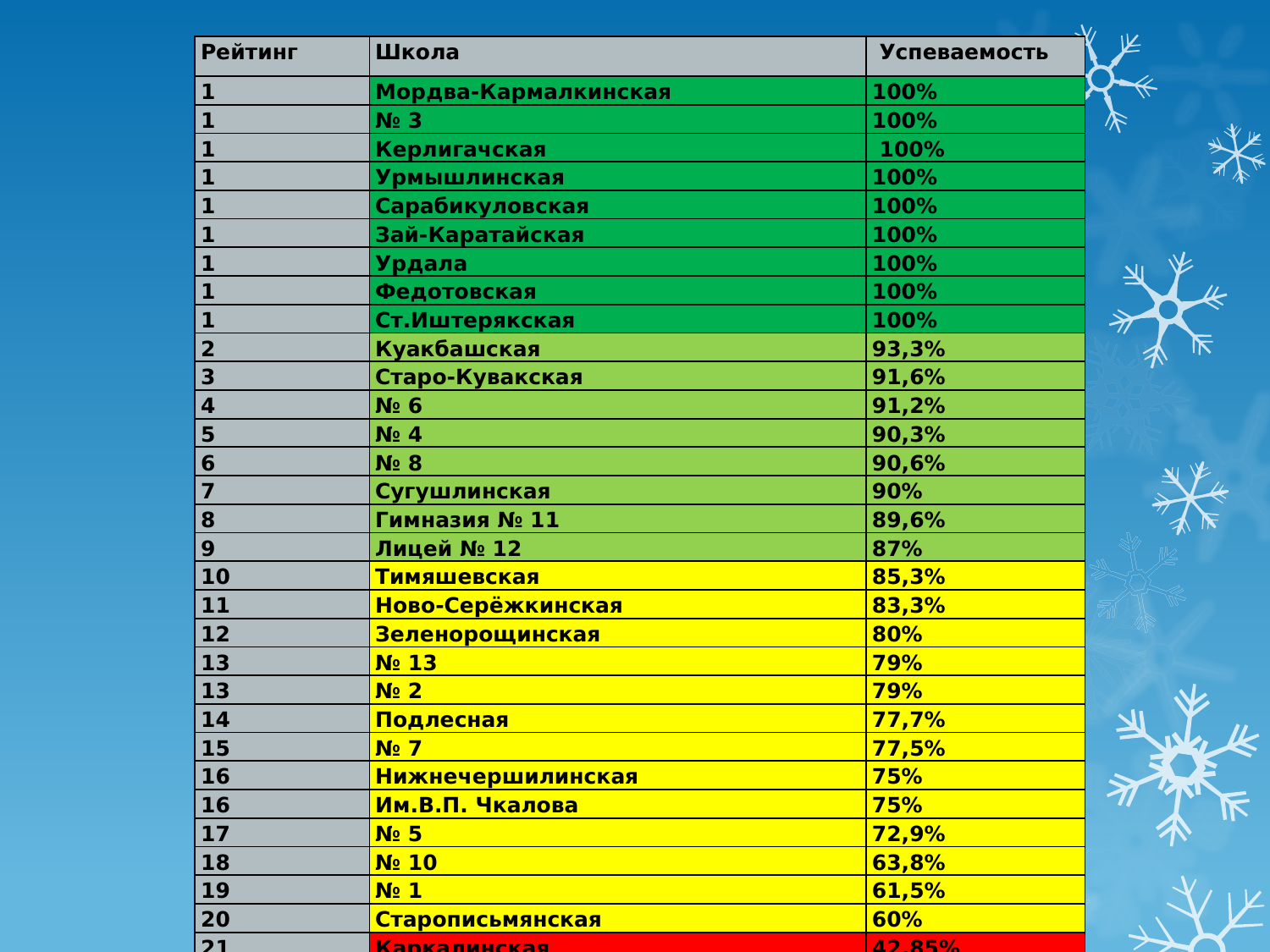

| Рейтинг | Школа | Успеваемость |
| --- | --- | --- |
| 1 | Мордва-Кармалкинская | 100% |
| 1 | № 3 | 100% |
| 1 | Керлигачская | 100% |
| 1 | Урмышлинская | 100% |
| 1 | Сарабикуловская | 100% |
| 1 | Зай-Каратайская | 100% |
| 1 | Урдала | 100% |
| 1 | Федотовская | 100% |
| 1 | Ст.Иштерякская | 100% |
| 2 | Куакбашская | 93,3% |
| 3 | Старо-Кувакская | 91,6% |
| 4 | № 6 | 91,2% |
| 5 | № 4 | 90,3% |
| 6 | № 8 | 90,6% |
| 7 | Сугушлинская | 90% |
| 8 | Гимназия № 11 | 89,6% |
| 9 | Лицей № 12 | 87% |
| 10 | Тимяшевская | 85,3% |
| 11 | Ново-Серёжкинская | 83,3% |
| 12 | Зеленорощинская | 80% |
| 13 | № 13 | 79% |
| 13 | № 2 | 79% |
| 14 | Подлесная | 77,7% |
| 15 | № 7 | 77,5% |
| 16 | Нижнечершилинская | 75% |
| 16 | Им.В.П. Чкалова | 75% |
| 17 | № 5 | 72,9% |
| 18 | № 10 | 63,8% |
| 19 | № 1 | 61,5% |
| 20 | Старописьмянская | 60% |
| 21 | Каркалинская | 42,85% |